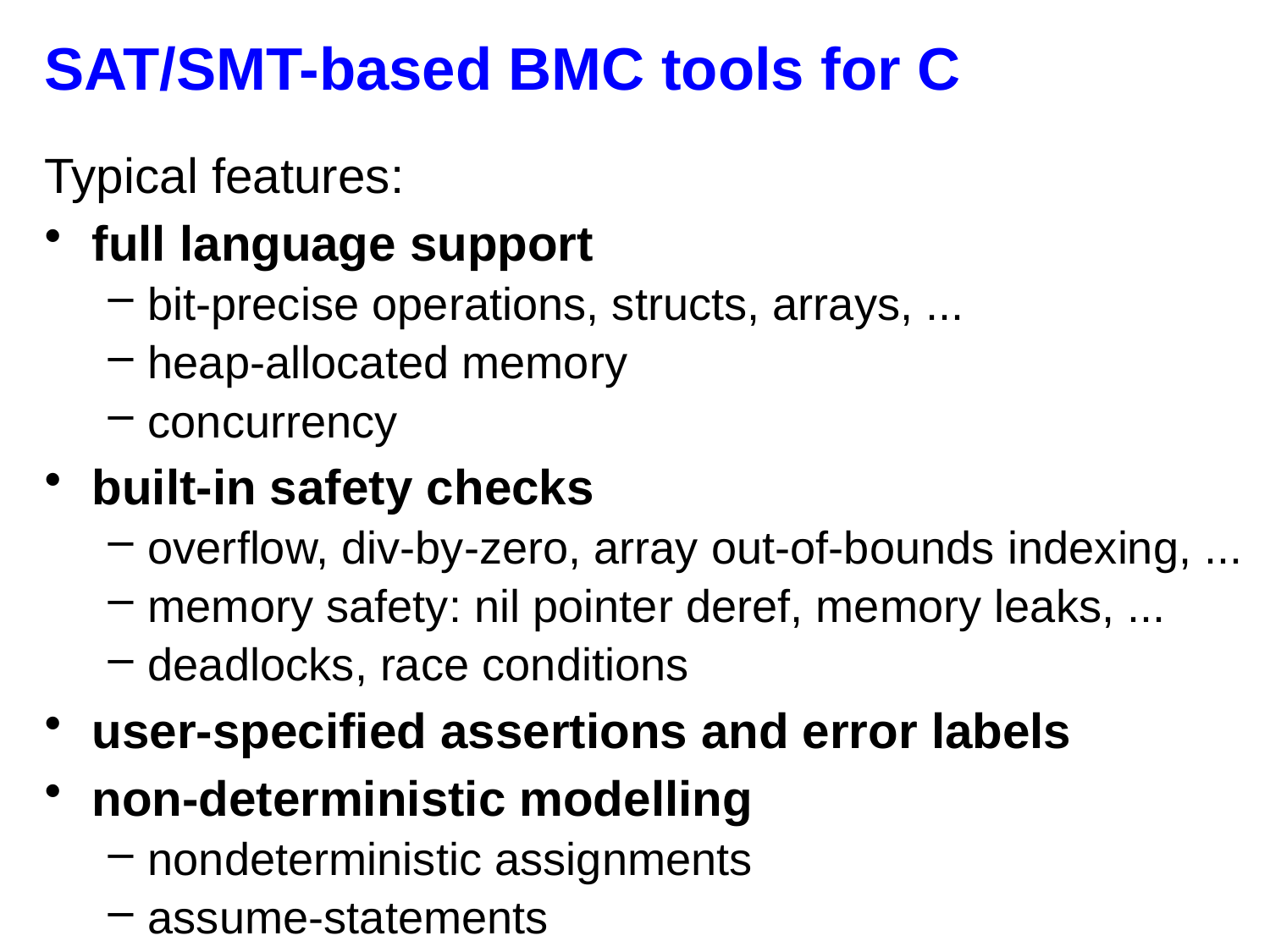

# SAT/SMT-based BMC tools for C
Typical features:
full language support
bit-precise operations, structs, arrays, ...
heap-allocated memory
concurrency
built-in safety checks
overflow, div-by-zero, array out-of-bounds indexing, ...
memory safety: nil pointer deref, memory leaks, ...
deadlocks, race conditions
user-specified assertions and error labels
non-deterministic modelling
nondeterministic assignments
assume-statements